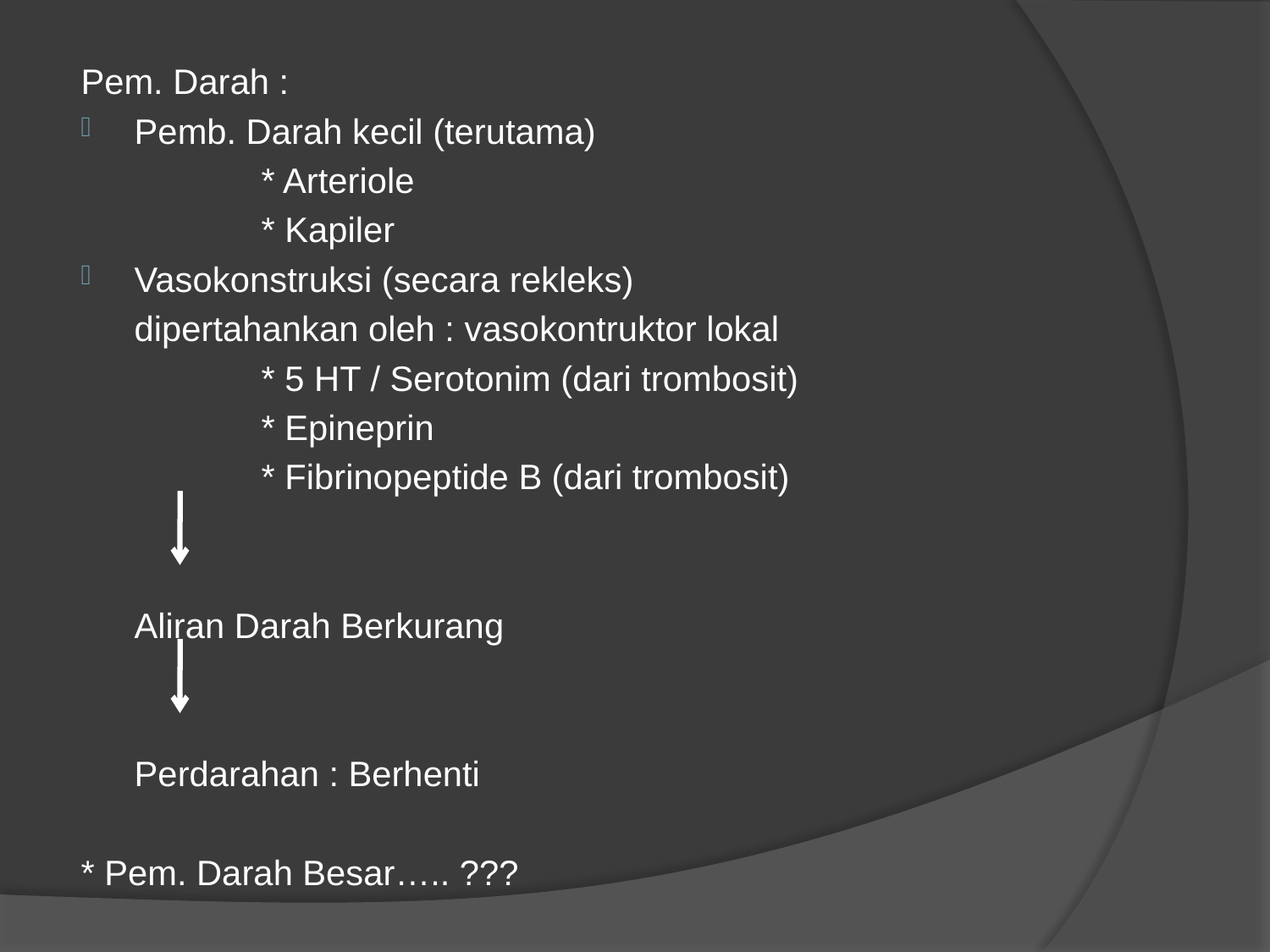

Pem. Darah :
Pemb. Darah kecil (terutama)
		* Arteriole
		* Kapiler
Vasokonstruksi (secara rekleks)
	dipertahankan oleh : vasokontruktor lokal
		* 5 HT / Serotonim (dari trombosit)
		* Epineprin
		* Fibrinopeptide B (dari trombosit)

	Aliran Darah Berkurang

	Perdarahan : Berhenti

* Pem. Darah Besar….. ???